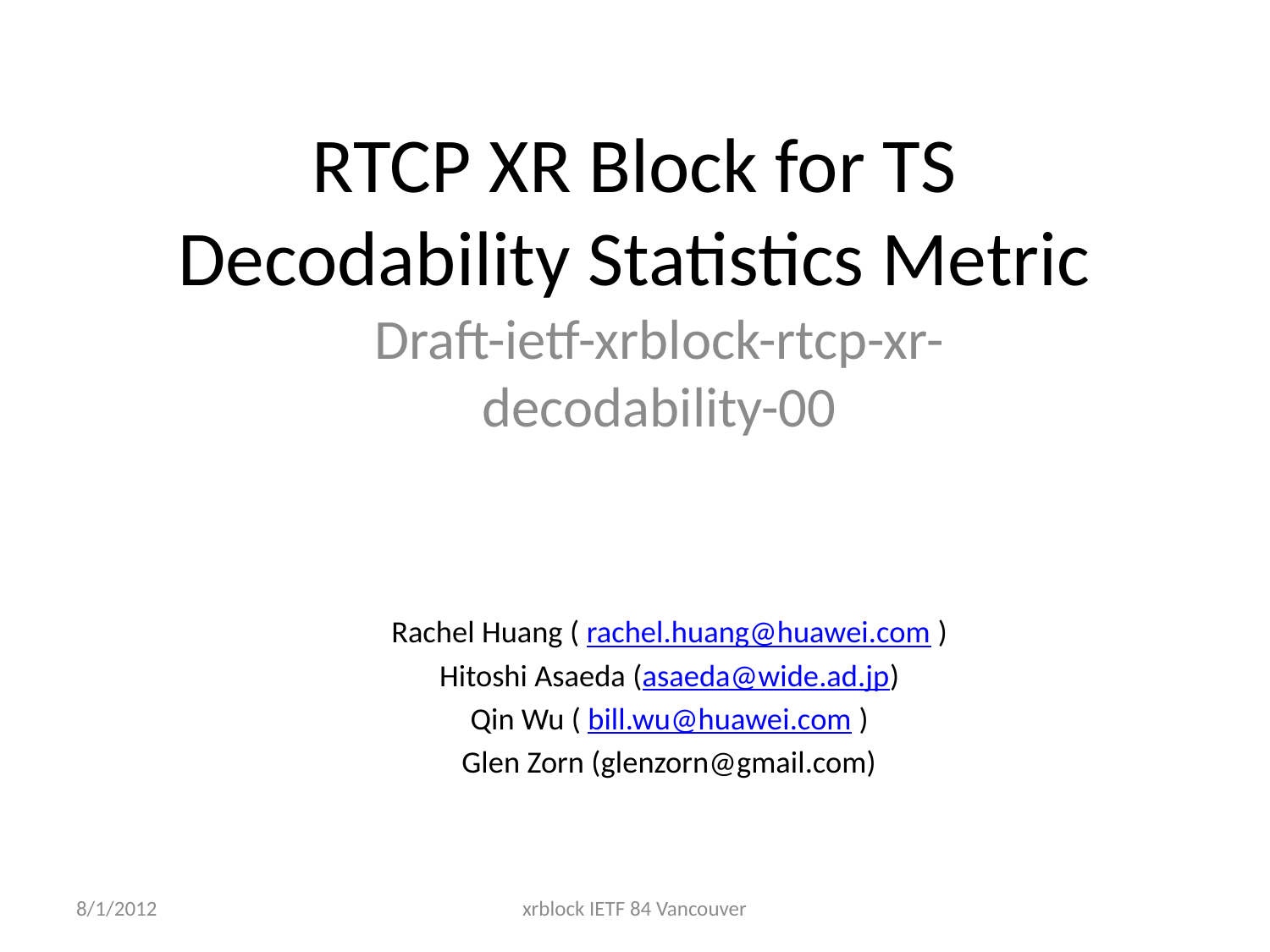

# RTCP XR Block for TS Decodability Statistics Metric
Draft-ietf-xrblock-rtcp-xr-decodability-00
Rachel Huang ( rachel.huang@huawei.com )
Hitoshi Asaeda (asaeda@wide.ad.jp)
Qin Wu ( bill.wu@huawei.com )
Glen Zorn (glenzorn@gmail.com)
8/1/2012
xrblock IETF 84 Vancouver